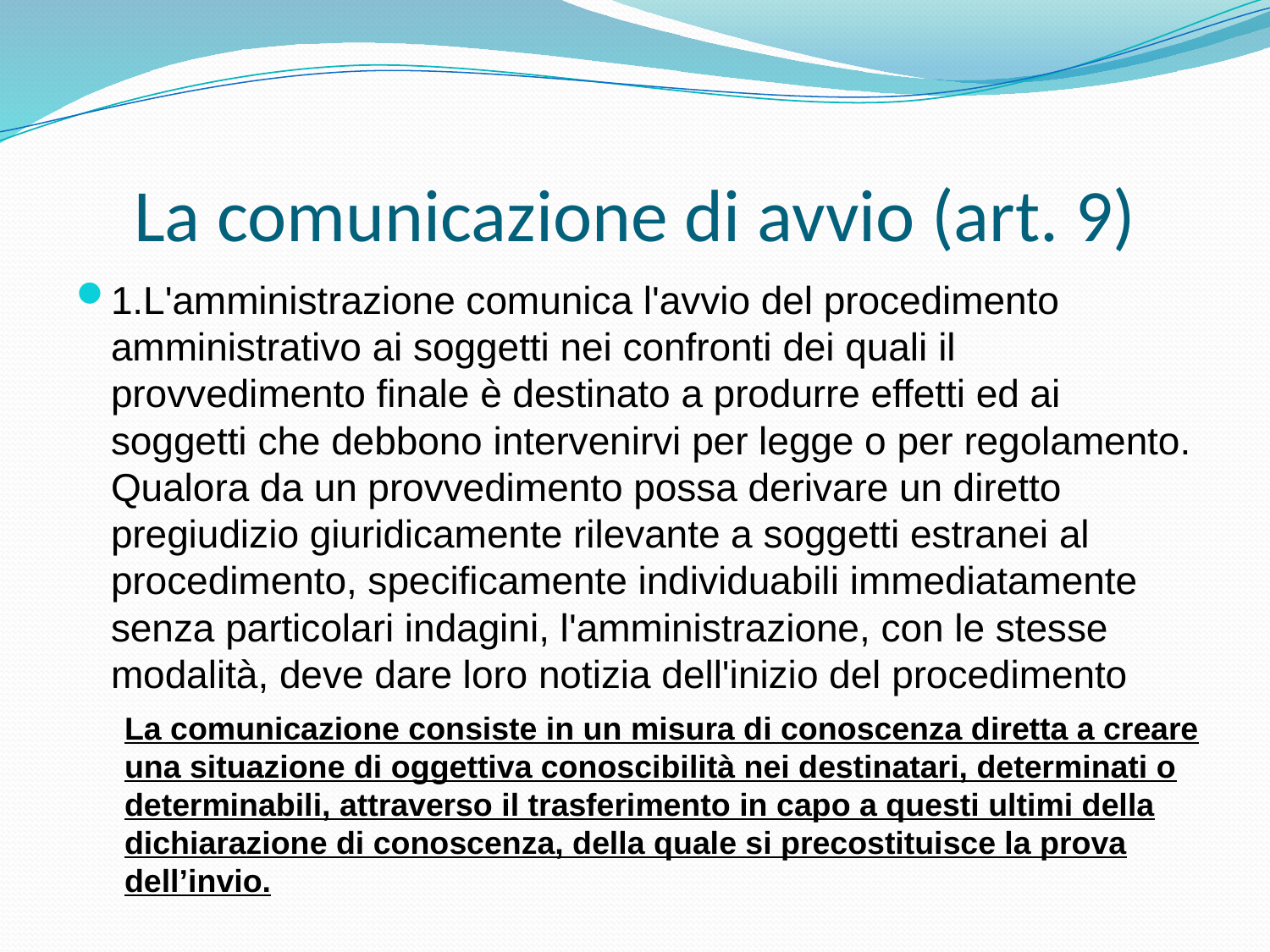

# La comunicazione di avvio (art. 9)
1.L'amministrazione comunica l'avvio del procedimento amministrativo ai soggetti nei confronti dei quali il provvedimento finale è destinato a produrre effetti ed ai soggetti che debbono intervenirvi per legge o per regolamento. Qualora da un provvedimento possa derivare un diretto pregiudizio giuridicamente rilevante a soggetti estranei al procedimento, specificamente individuabili immediatamente senza particolari indagini, l'amministrazione, con le stesse modalità, deve dare loro notizia dell'inizio del procedimento

La comunicazione consiste in un misura di conoscenza diretta a creare una situazione di oggettiva conoscibilità nei destinatari, determinati o determinabili, attraverso il trasferimento in capo a questi ultimi della dichiarazione di conoscenza, della quale si precostituisce la prova dell’invio.